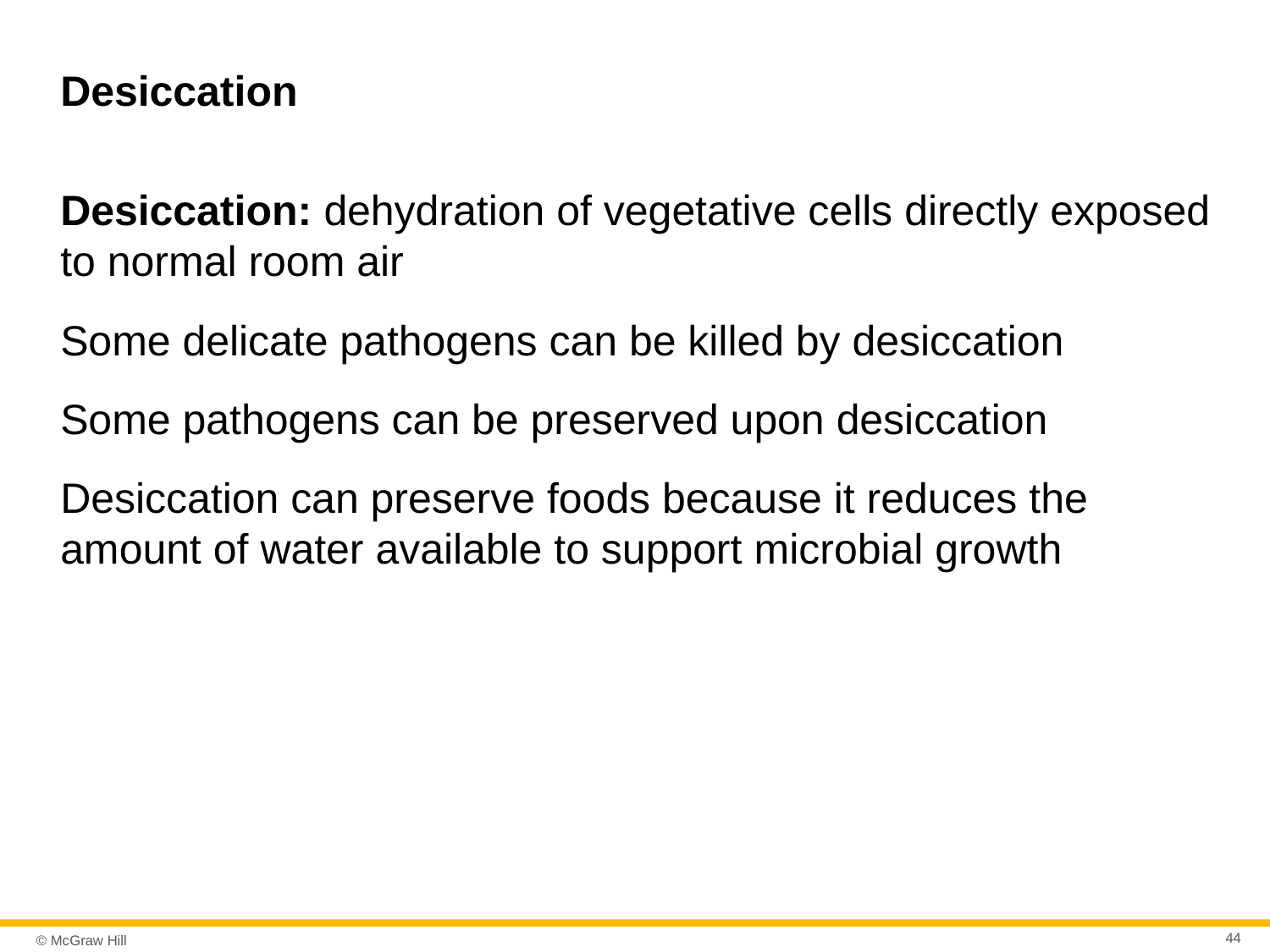

# Desiccation
Desiccation: dehydration of vegetative cells directly exposed to normal room air
Some delicate pathogens can be killed by desiccation
Some pathogens can be preserved upon desiccation
Desiccation can preserve foods because it reduces the amount of water available to support microbial growth